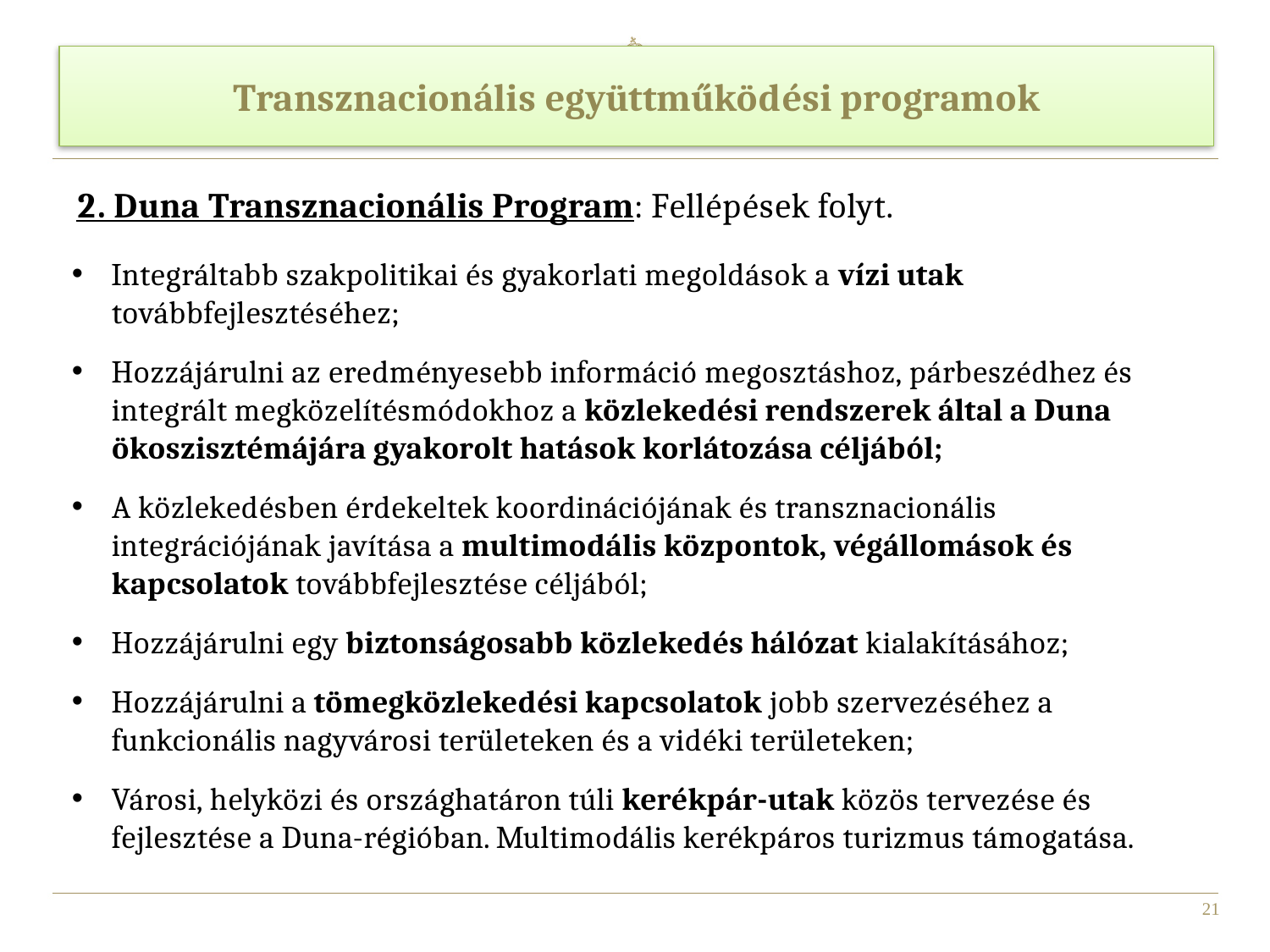

Transznacionális együttműködési programok
2. Duna Transznacionális Program: Fellépések folyt.
Integráltabb szakpolitikai és gyakorlati megoldások a vízi utak továbbfejlesztéséhez;
Hozzájárulni az eredményesebb információ megosztáshoz, párbeszédhez és integrált megközelítésmódokhoz a közlekedési rendszerek által a Duna ökoszisztémájára gyakorolt hatások korlátozása céljából;
A közlekedésben érdekeltek koordinációjának és transznacionális integrációjának javítása a multimodális központok, végállomások és kapcsolatok továbbfejlesztése céljából;
Hozzájárulni egy biztonságosabb közlekedés hálózat kialakításához;
Hozzájárulni a tömegközlekedési kapcsolatok jobb szervezéséhez a funkcionális nagyvárosi területeken és a vidéki területeken;
Városi, helyközi és országhatáron túli kerékpár-utak közös tervezése és fejlesztése a Duna-régióban. Multimodális kerékpáros turizmus támogatása.